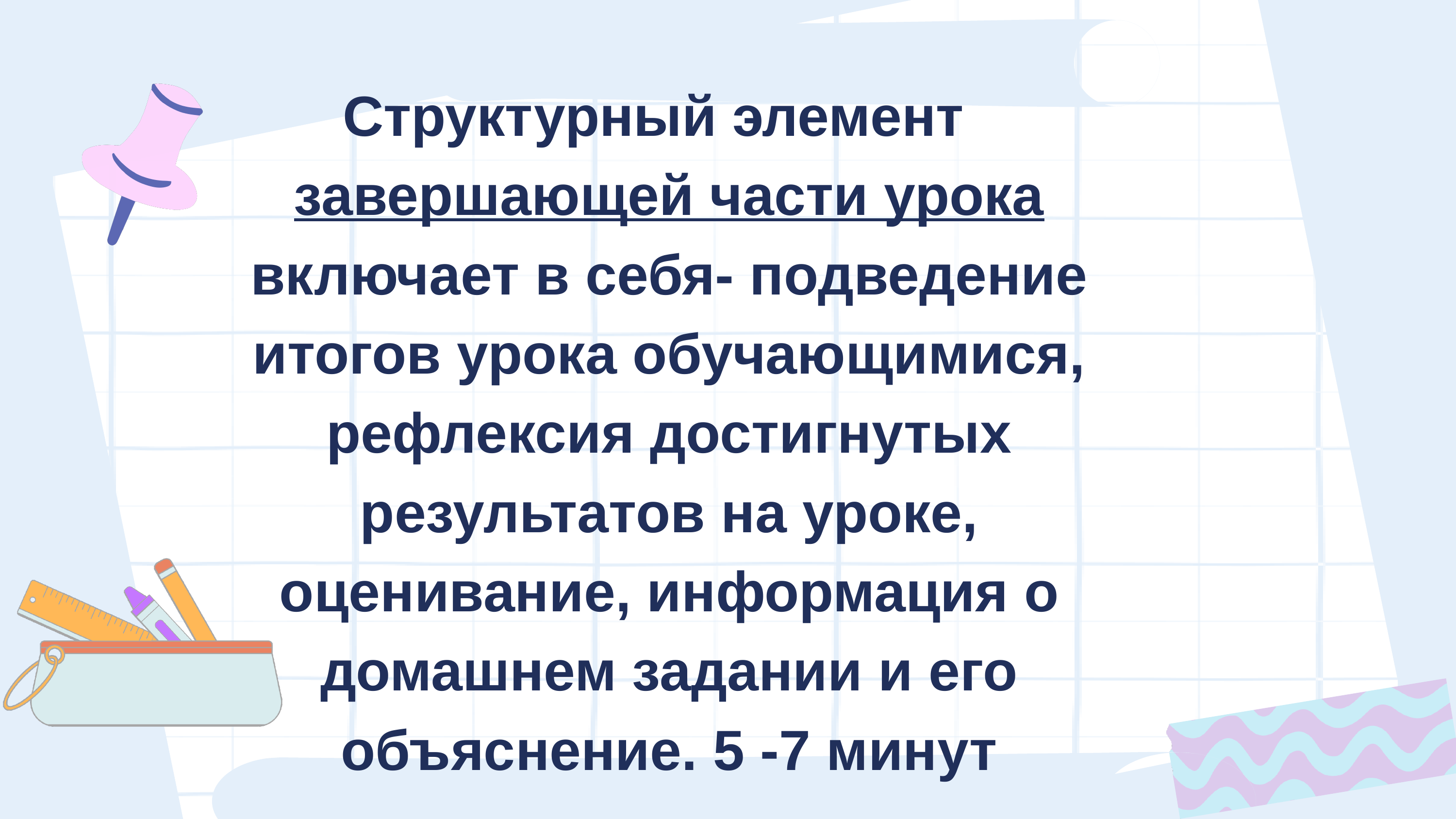

Структурный элемент   завершающей части урока включает в себя- подведение итогов урока обучающимися, рефлексия достигнутых результатов на уроке, оценивание, информация о домашнем задании и его объяснение. 5 -7 минут